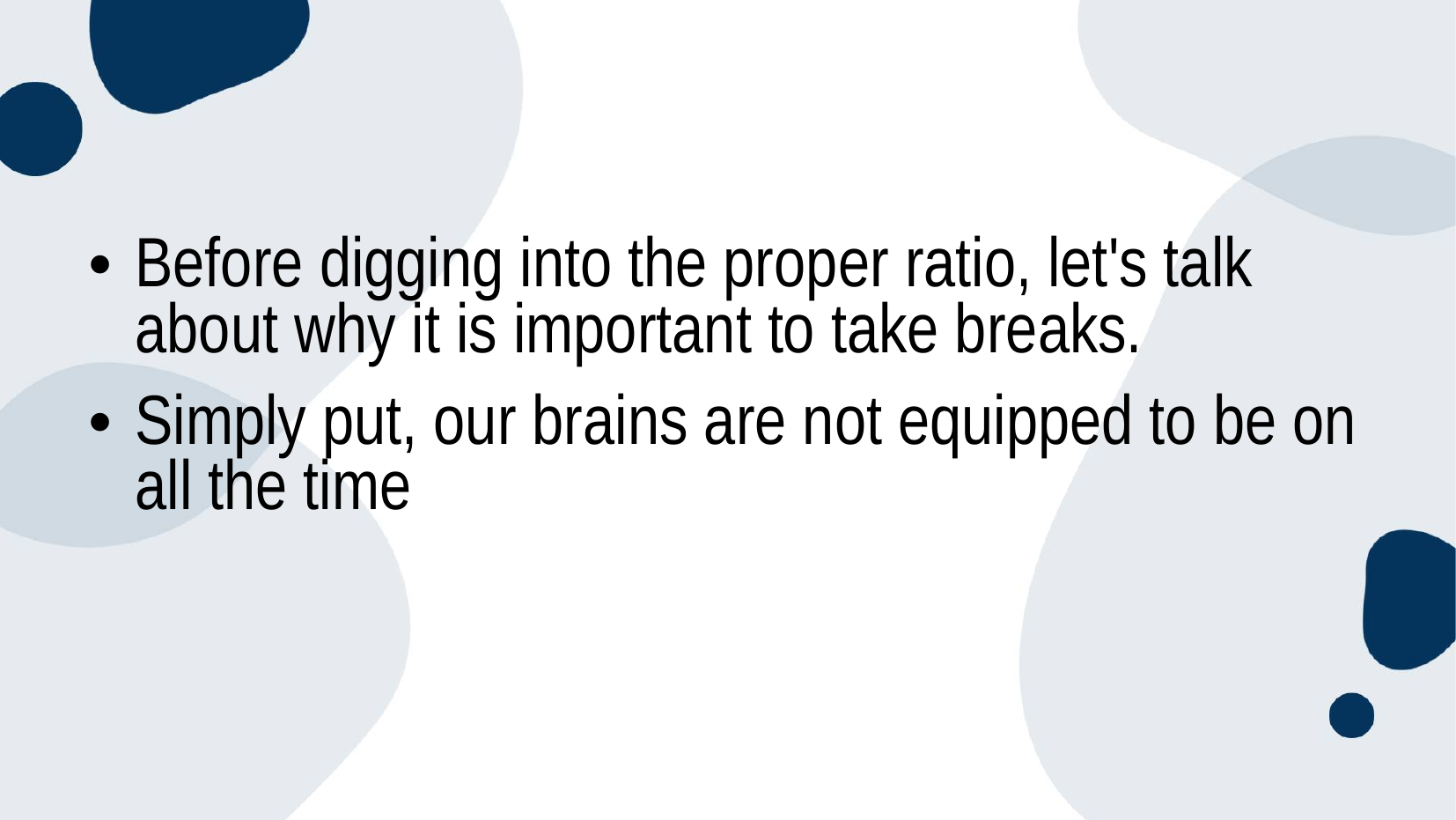

Before digging into the proper ratio, let's talk about why it is important to take breaks.
Simply put, our brains are not equipped to be on all the time